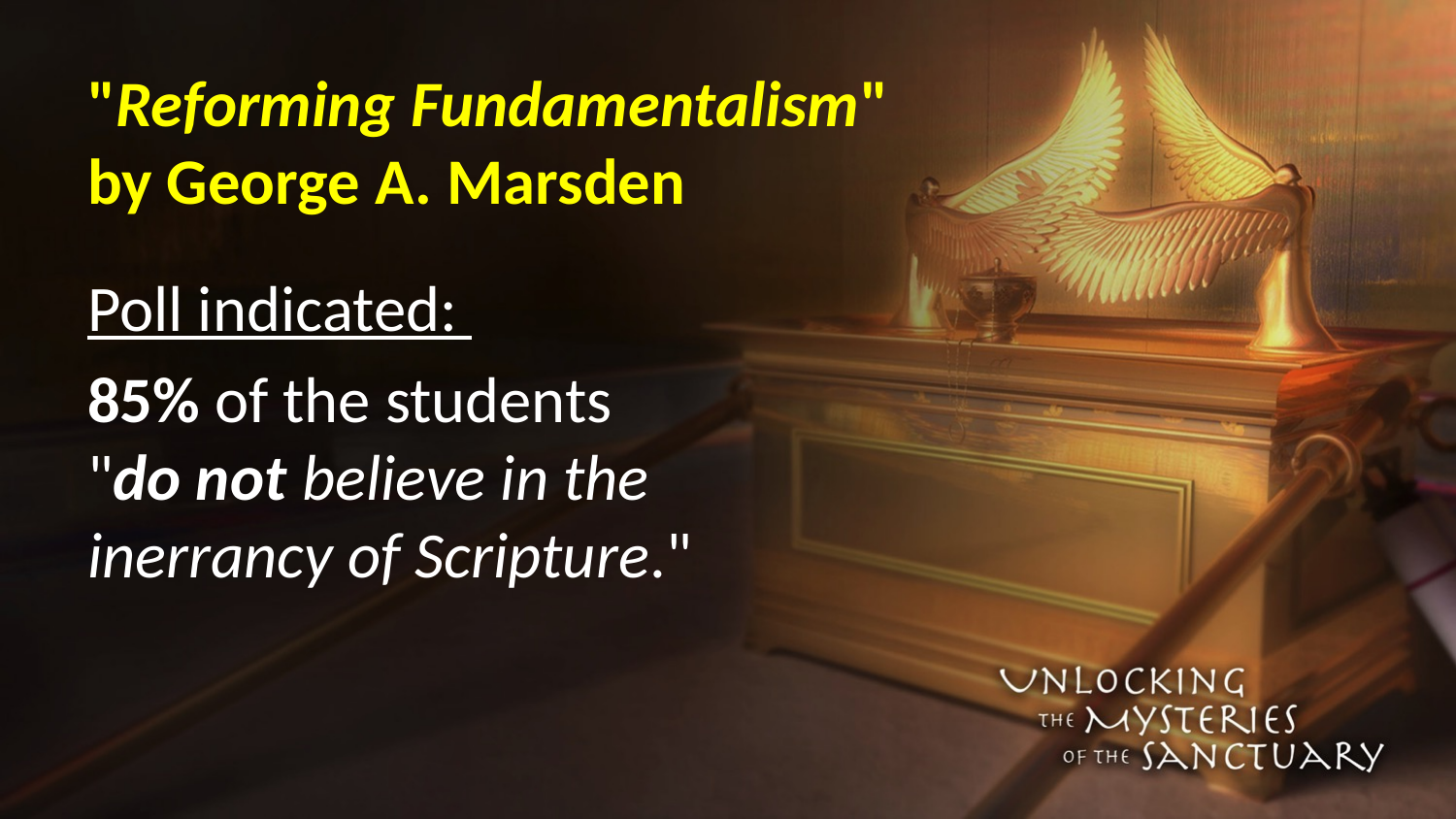

# "Reforming Fundamentalism" by George A. Marsden

Poll indicated:
85% of the students "do not believe in the inerrancy of Scripture."